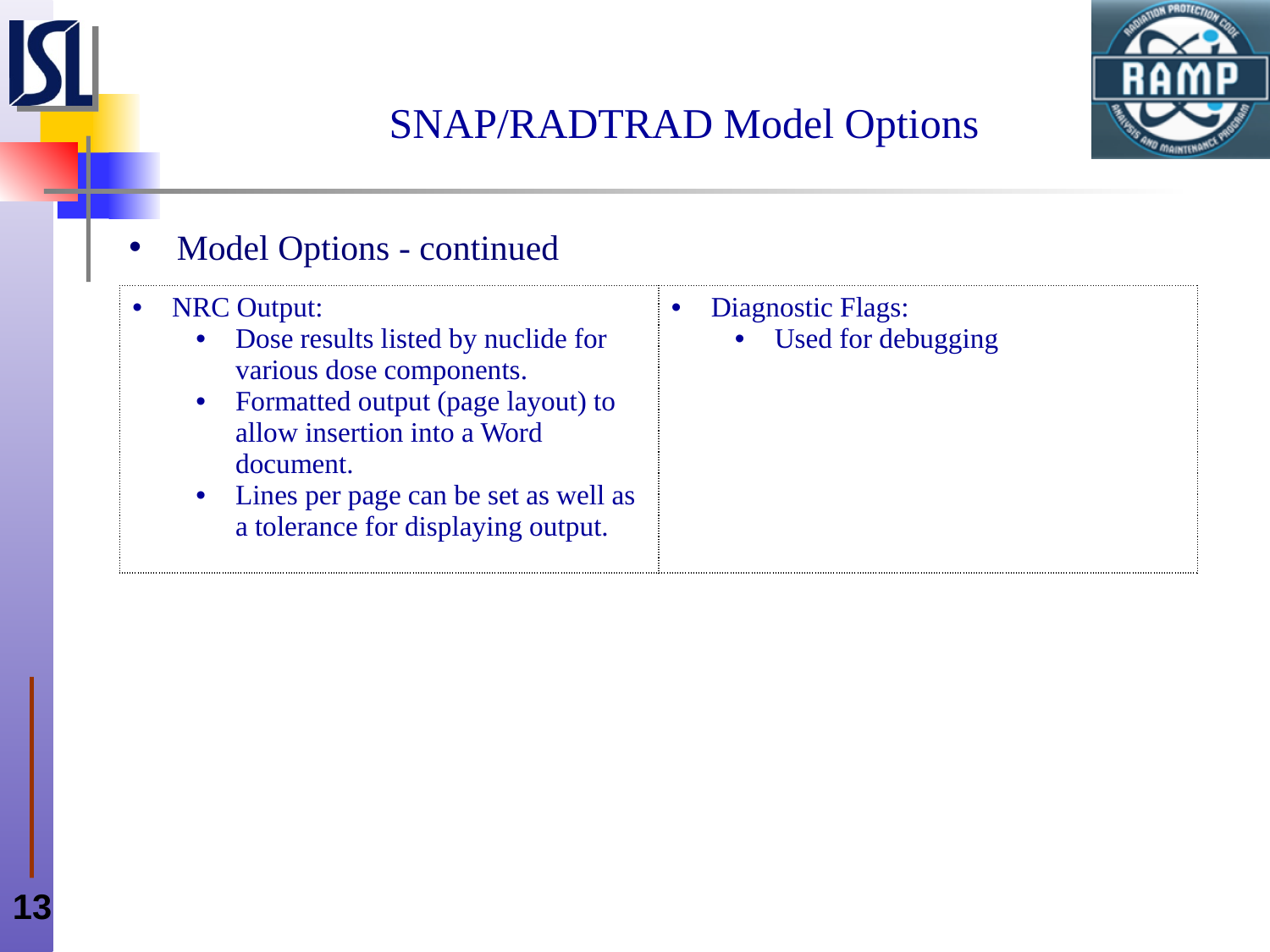

# SNAP/RADTRAD Model Options
Model Options - continued

| NRC Output: Dose results listed by nuclide for various dose components. Formatted output (page layout) to allow insertion into a Word document. Lines per page can be set as well as a tolerance for displaying output. | Diagnostic Flags: Used for debugging |
| --- | --- |